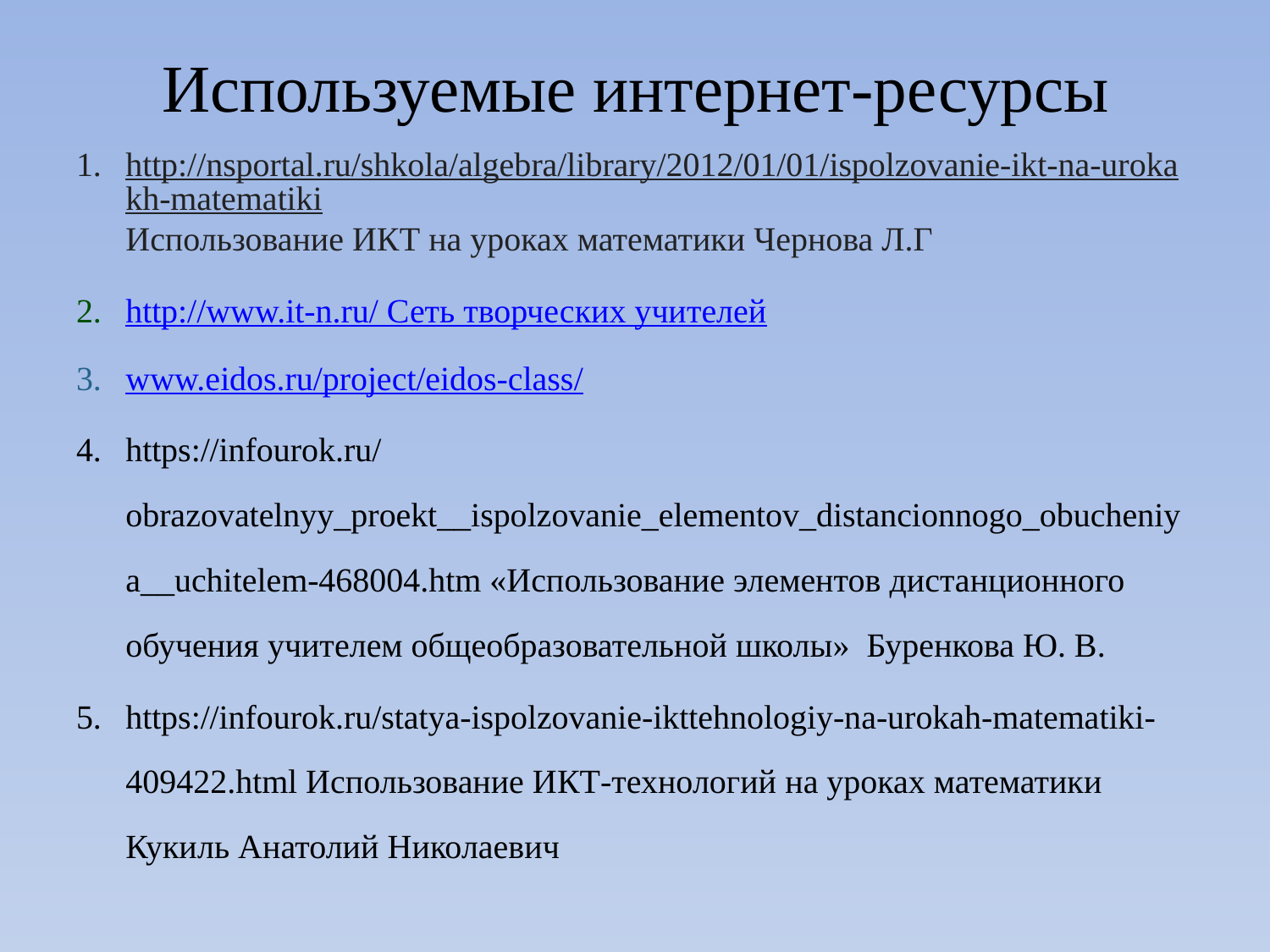

# Используемые интернет-ресурсы
http://nsportal.ru/shkola/algebra/library/2012/01/01/ispolzovanie-ikt-na-urokakh-matematikiИспользование ИКТ на уроках математики Чернова Л.Г
http://www.it-n.ru/ Сеть творческих учителей
www.eidos.ru/project/eidos-class/
https://infourok.ru/obrazovatelnyy_proekt__ispolzovanie_elementov_distancionnogo_obucheniya__uchitelem-468004.htm «Использование элементов дистанционного обучения учителем общеобразовательной школы»  Буренкова Ю. В.
https://infourok.ru/statya-ispolzovanie-ikttehnologiy-na-urokah-matematiki-409422.html Использование ИКТ-технологий на уроках математики  Кукиль Анатолий Николаевич